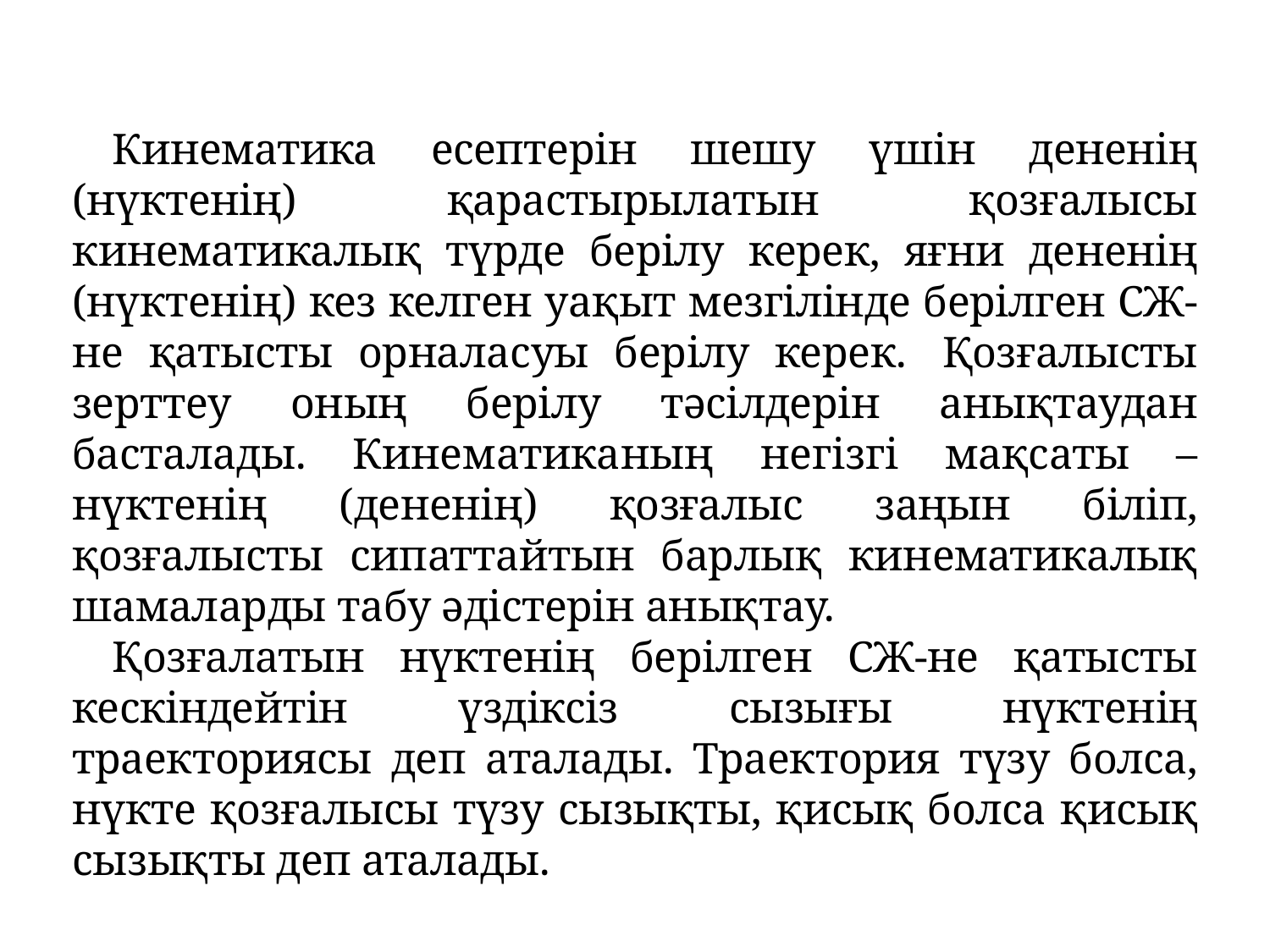

Кинематика есептерін шешу үшін дененің (нүктенің) қарастырылатын қозғалысы кинематикалық түрде берілу керек, яғни дененің (нүктенің) кез келген уақыт мезгілінде берілген СЖ-не қатысты орналасуы берілу керек.  Қозғалысты зерттеу оның берілу тәсілдерін анықтаудан басталады. Кинематиканың негізгі мақсаты – нүктенің (дененің) қозғалыс заңын біліп, қозғалысты сипаттайтын барлық кинематикалық шамаларды табу әдістерін анықтау.
Қозғалатын нүктенің берілген СЖ-не қатысты кескіндейтін үздіксіз сызығы нүктенің траекториясы деп аталады. Траектория түзу болса, нүкте қозғалысы түзу сызықты, қисық болса қисық сызықты деп аталады.